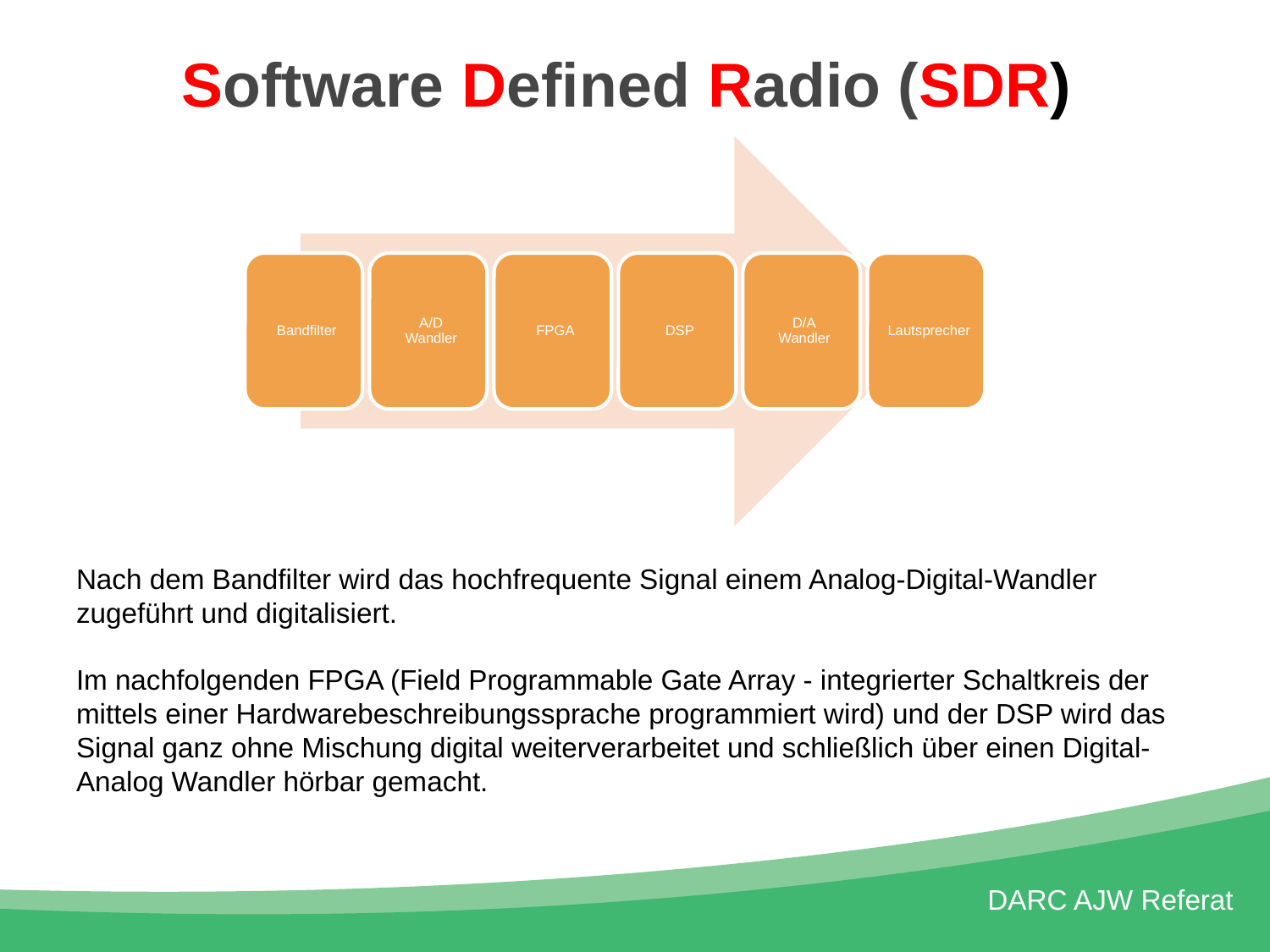

# Software Defined Radio (SDR)
Bandfilter
A/D
Wandler
FPGA
DSP
D/A
Wandler
Lautsprecher
Nach dem Bandfilter wird das hochfrequente Signal einem Analog-Digital-Wandler zugeführt und digitalisiert.
Im nachfolgenden FPGA (Field Programmable Gate Array - integrierter Schaltkreis der mittels einer Hardwarebeschreibungssprache programmiert wird) und der DSP wird das Signal ganz ohne Mischung digital weiterverarbeitet und schließlich über einen Digital-Analog Wandler hörbar gemacht.